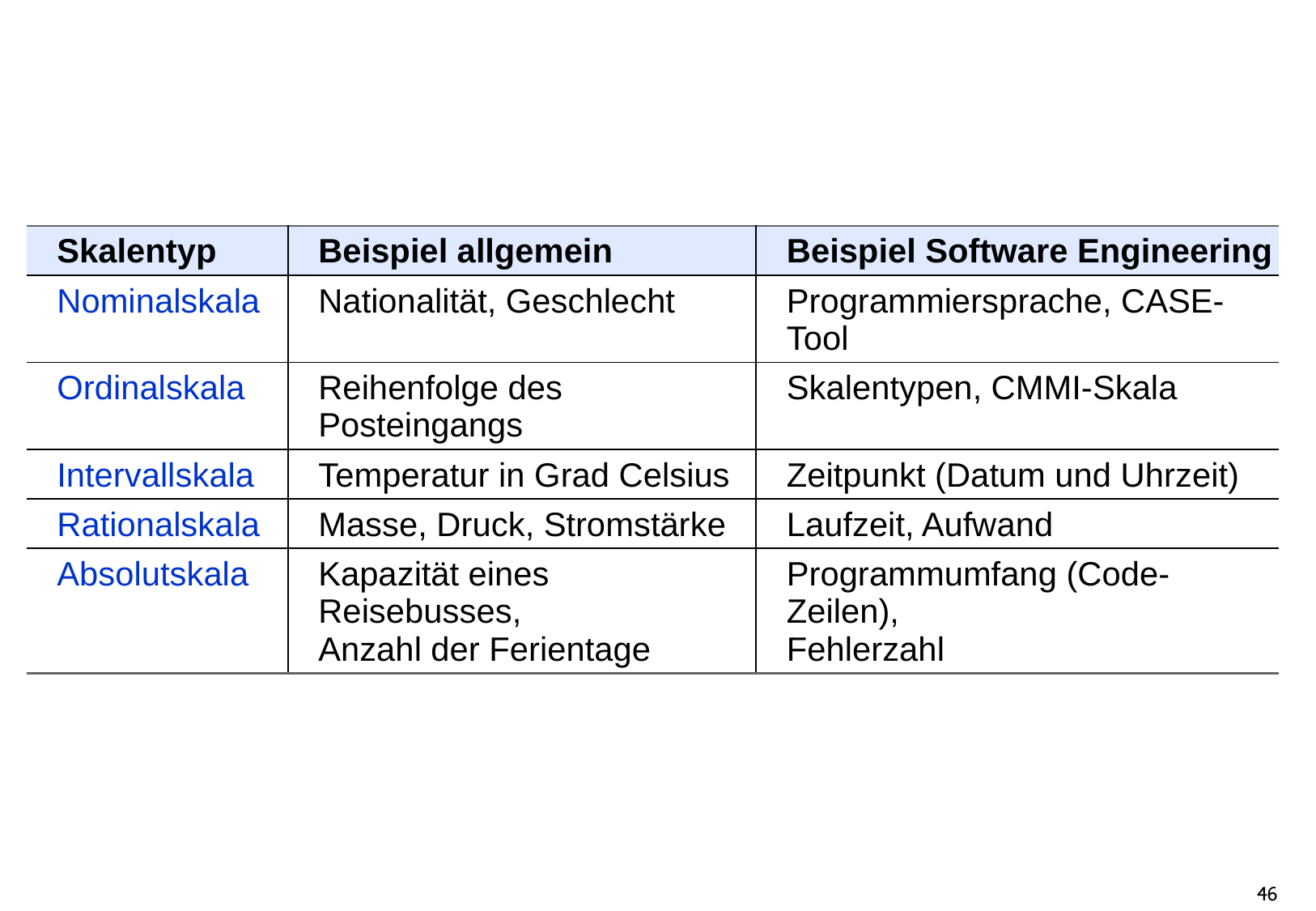

#
| Skalentyp | Beispiel allgemein | Beispiel Software Engineering |
| --- | --- | --- |
| Nominalskala | Nationalität, Geschlecht | Programmiersprache, CASE-Tool |
| Ordinalskala | Reihenfolge des Posteingangs | Skalentypen, CMMI-Skala |
| Intervallskala | Temperatur in Grad Celsius | Zeitpunkt (Datum und Uhrzeit) |
| Rationalskala | Masse, Druck, Stromstärke | Laufzeit, Aufwand |
| Absolutskala | Kapazität eines Reisebusses, Anzahl der Ferientage | Programmumfang (Code-Zeilen), Fehlerzahl |
46